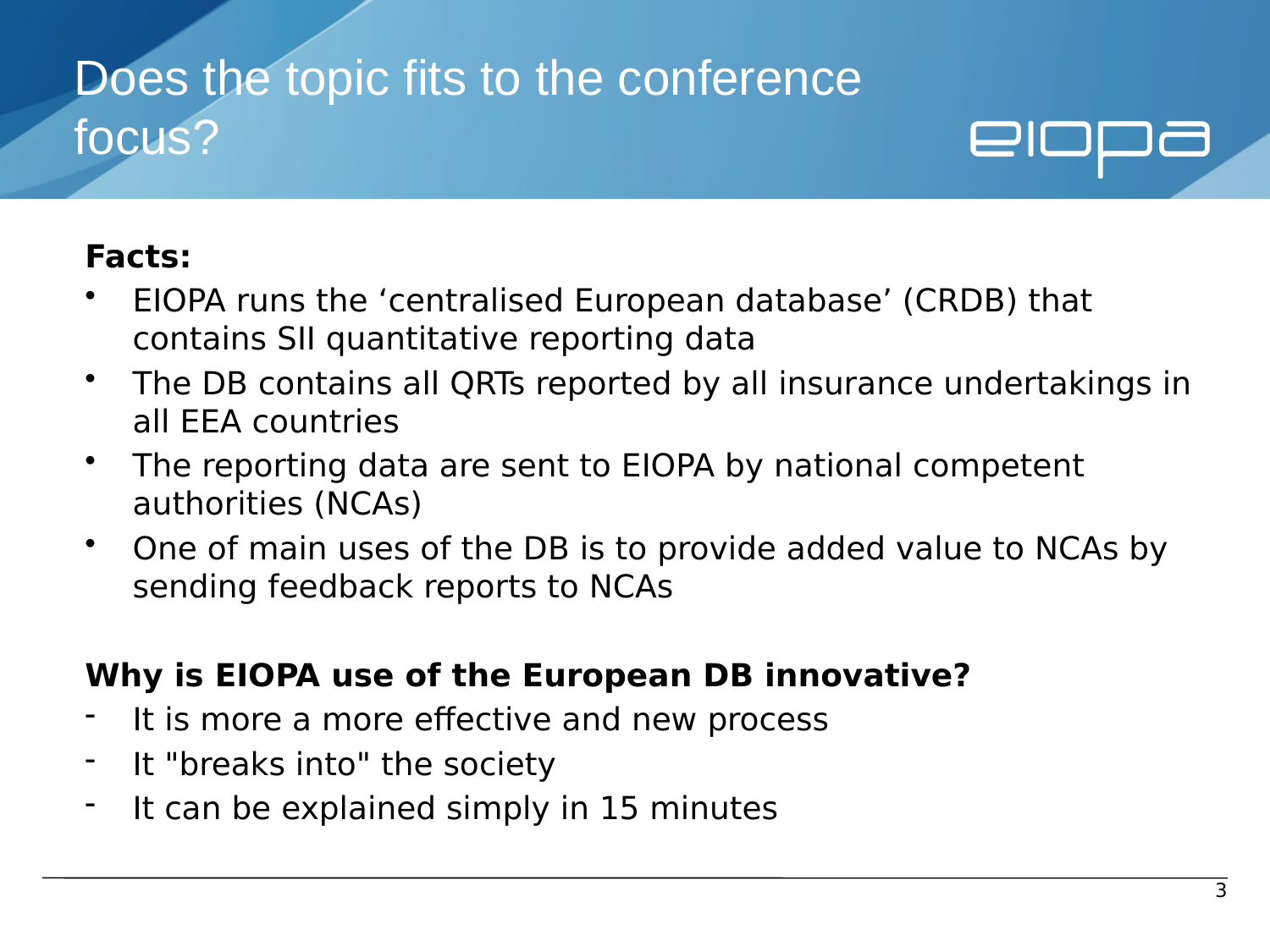

# Does the topic fits to the conference focus?
Facts:
EIOPA runs the ‘centralised European database’ (CRDB) that contains SII quantitative reporting data
The DB contains all QRTs reported by all insurance undertakings in all EEA countries
The reporting data are sent to EIOPA by national competent authorities (NCAs)
One of main uses of the DB is to provide added value to NCAs by sending feedback reports to NCAs

Why is EIOPA use of the European DB innovative?
It is more a more effective and new process
It "breaks into" the society
It can be explained simply in 15 minutes